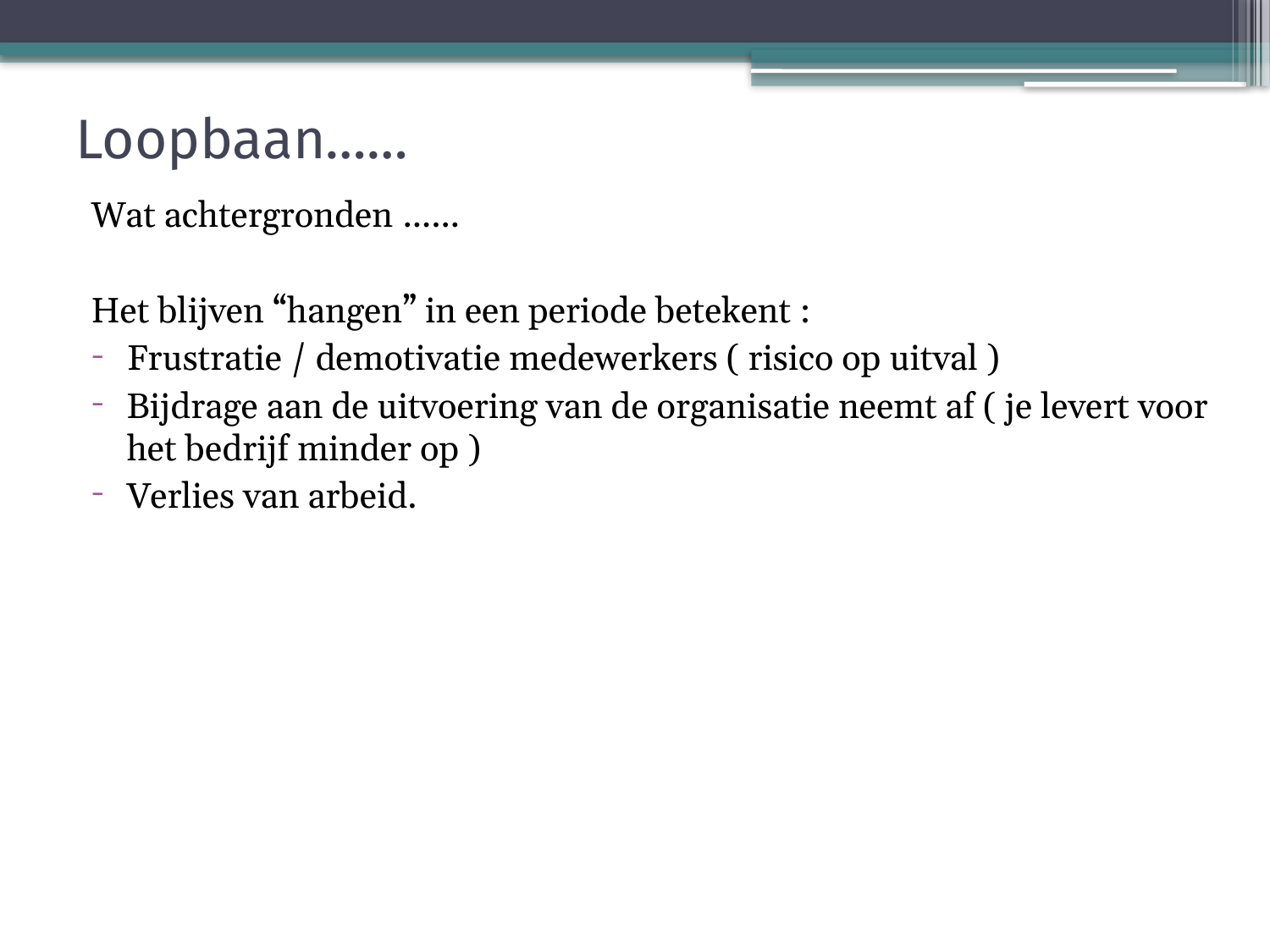

# Loopbaan……
Wat achtergronden ……

Het blijven “hangen” in een periode betekent :
Frustratie / demotivatie medewerkers ( risico op uitval )
Bijdrage aan de uitvoering van de organisatie neemt af ( je levert voor het bedrijf minder op )
Verlies van arbeid.